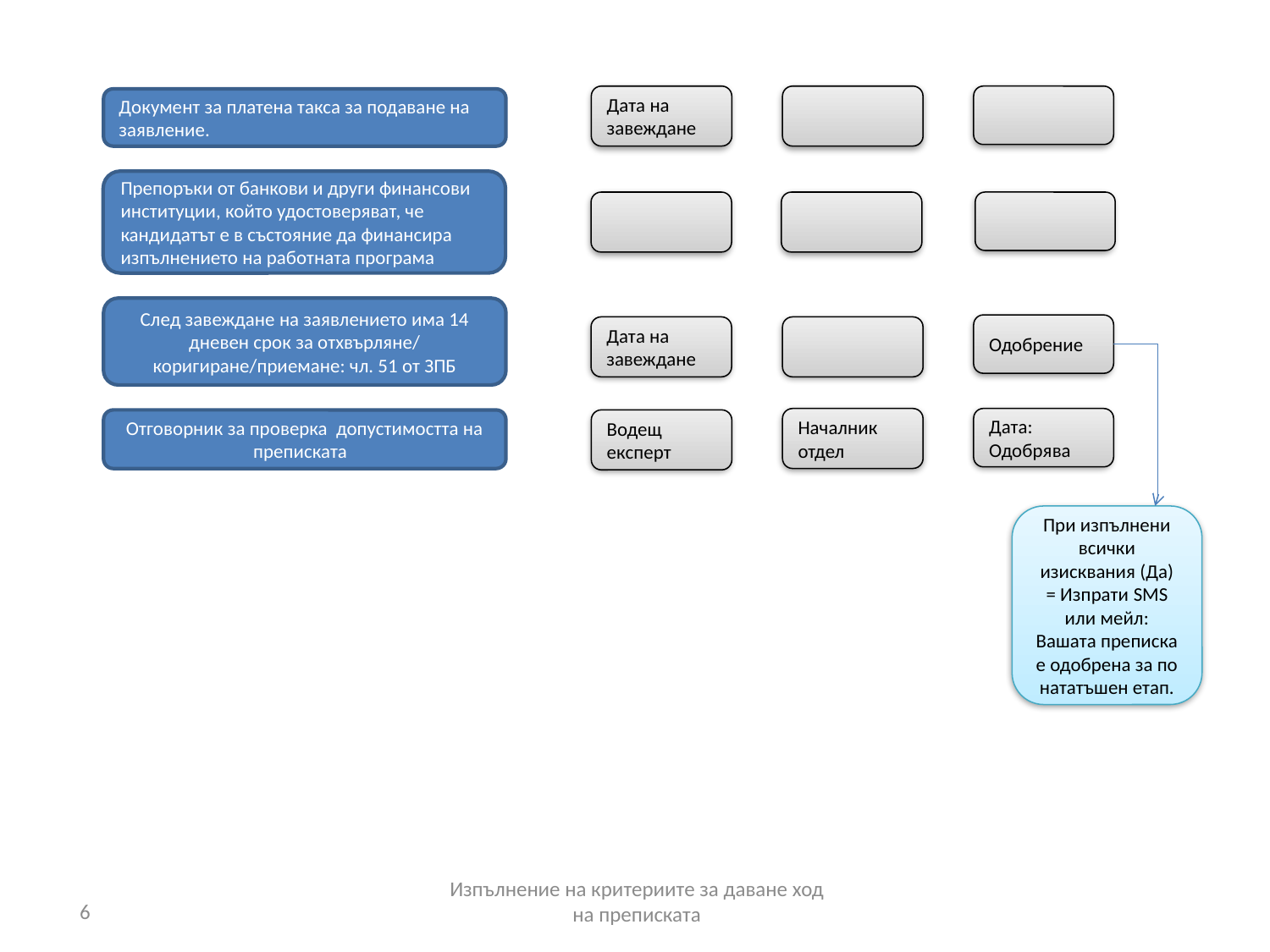

Дата на завеждане

Документ за платена такса за подаване на заявление.
Препоръки от банкови и други финансови институции, който удостоверяват, че кандидатът е в състояние да финансира изпълнението на работната програма

След завеждане на заявлението има 14 дневен срок за отхвърляне/ коригиране/приемане: чл. 51 от ЗПБ
Одобрение
Дата на завеждане

Дата: Одобрява
Началник отдел
Отговорник за проверка  допустимостта на преписката
Водещ експерт
При изпълнени всички изисквания (Да) = Изпрати SMS или мейл: Вашата преписка е одобрена за по нататъшен етап.

Изпълнение на критериите за даване ход на преписката

6